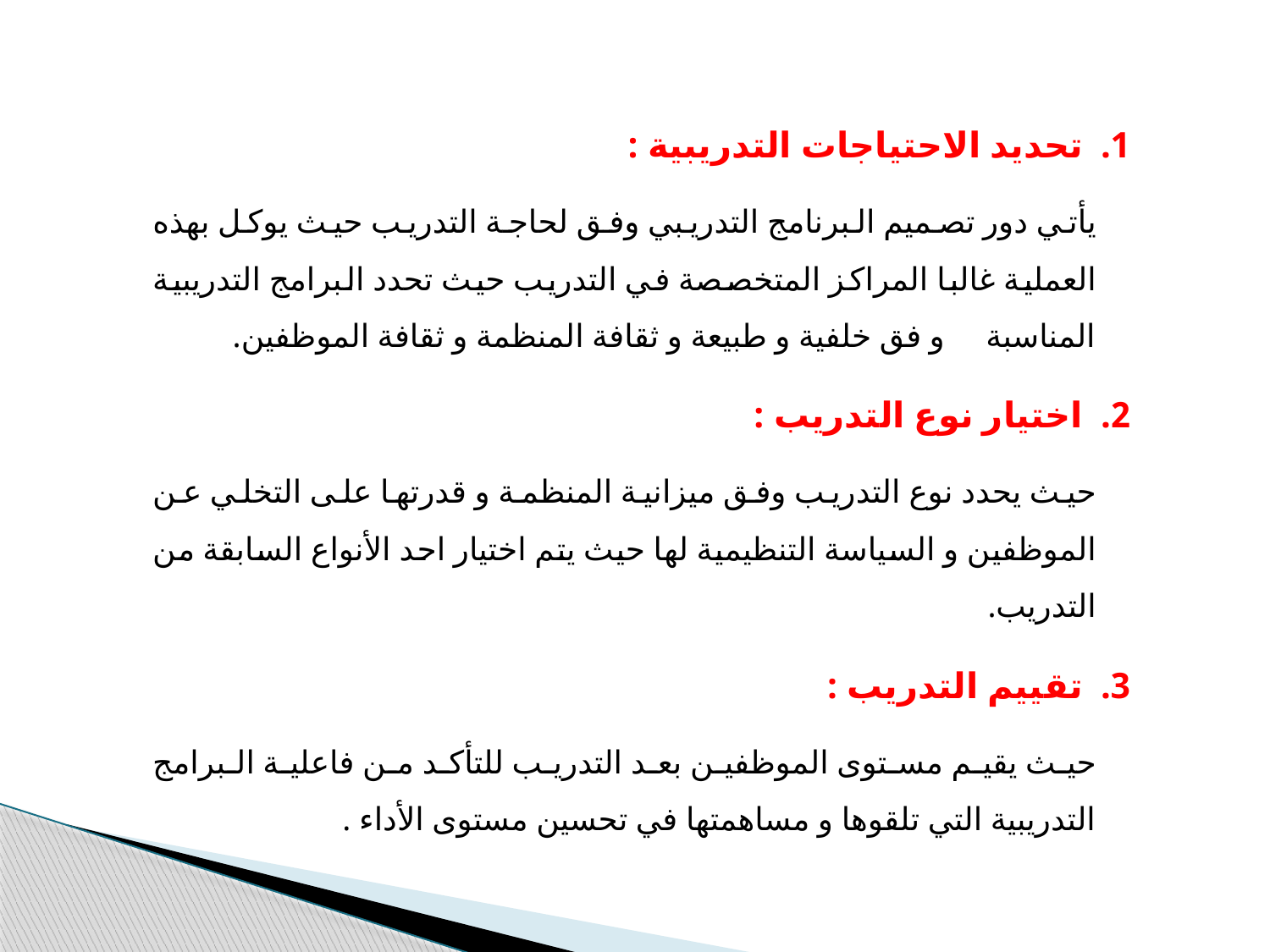

تحديد الاحتياجات التدريبية :
يأتي دور تصميم البرنامج التدريبي وفق لحاجة التدريب حيث يوكل بهذه العملية غالبا المراكز المتخصصة في التدريب حيث تحدد البرامج التدريبية المناسبة     و فق خلفية و طبيعة و ثقافة المنظمة و ثقافة الموظفين.
اختيار نوع التدريب :
حيث يحدد نوع التدريب وفق ميزانية المنظمة و قدرتها على التخلي عن الموظفين و السياسة التنظيمية لها حيث يتم اختيار احد الأنواع السابقة من التدريب.
تقييم التدريب :
حيث يقيم مستوى الموظفين بعد التدريب للتأكد من فاعلية البرامج التدريبية التي تلقوها و مساهمتها في تحسين مستوى الأداء .